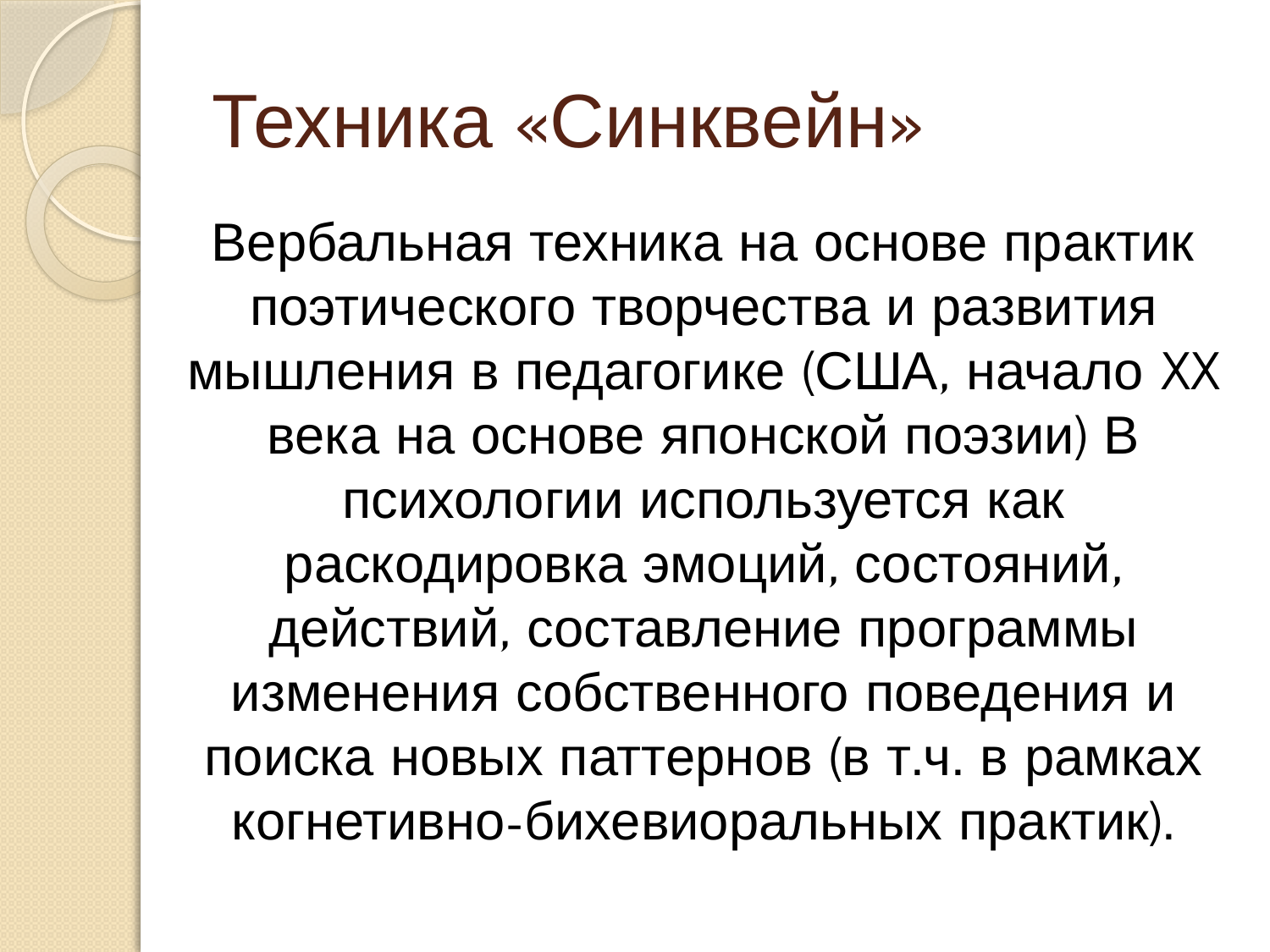

# Техника «Синквейн»
Вербальная техника на основе практик поэтического творчества и развития мышления в педагогике (США, начало XX века на основе японской поэзии) В психологии используется как раскодировка эмоций, состояний, действий, составление программы изменения собственного поведения и поиска новых паттернов (в т.ч. в рамках когнетивно-бихевиоральных практик).